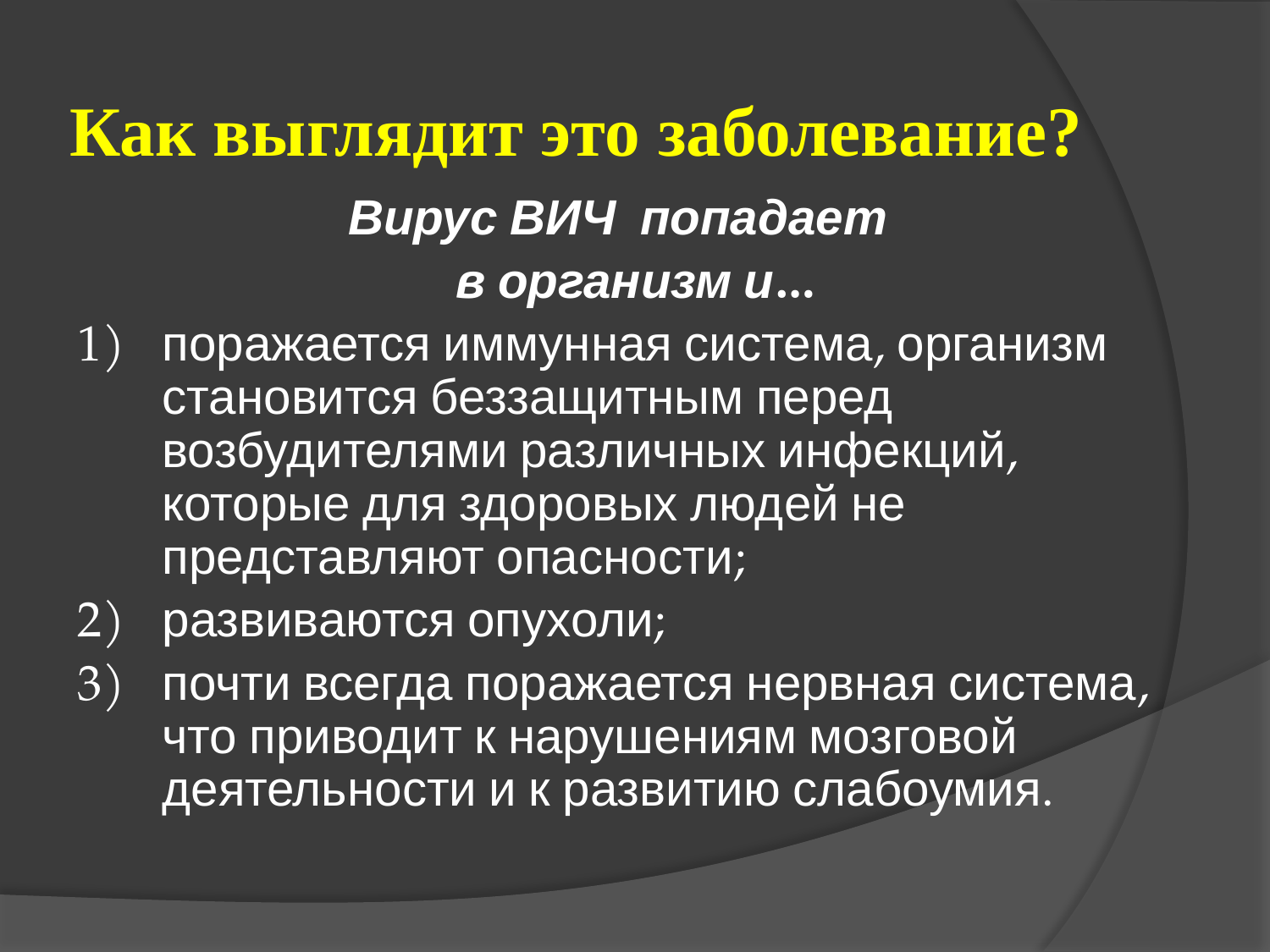

# Как выглядит это заболевание?
Вирус ВИЧ  попадает
в организм и…
поражается иммунная система, организм становится беззащитным перед возбудителями различных инфекций, которые для здоровых людей не представляют опасности;
развиваются опухоли;
почти всегда поражается нервная система, что приводит к нарушениям мозговой деятельности и к развитию слабоумия.